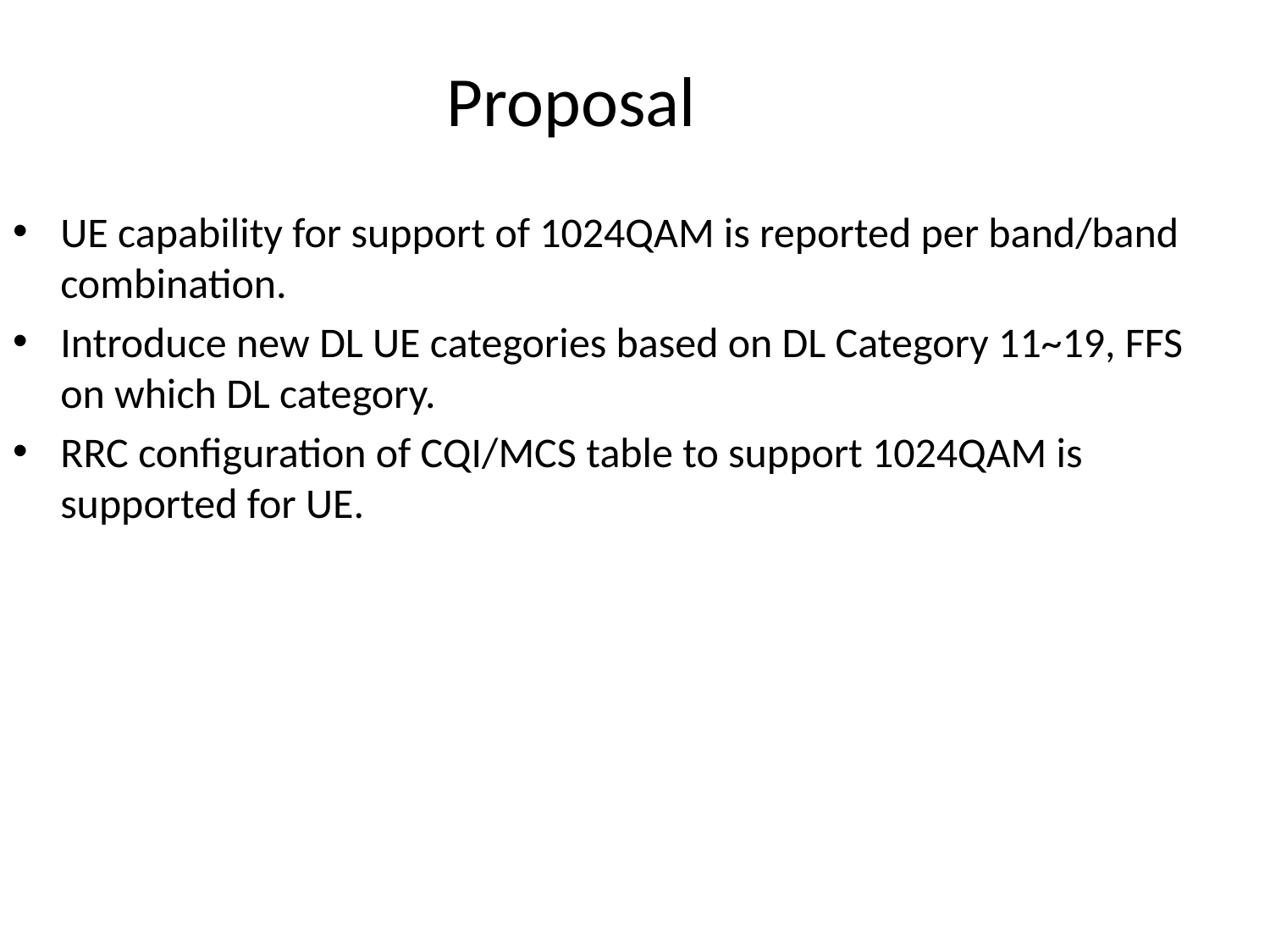

Proposal

UE capability for support of 1024QAM is reported per band/band combination.
Introduce new DL UE categories based on DL Category 11~19, FFS on which DL category.
RRC configuration of CQI/MCS table to support 1024QAM is supported for UE.